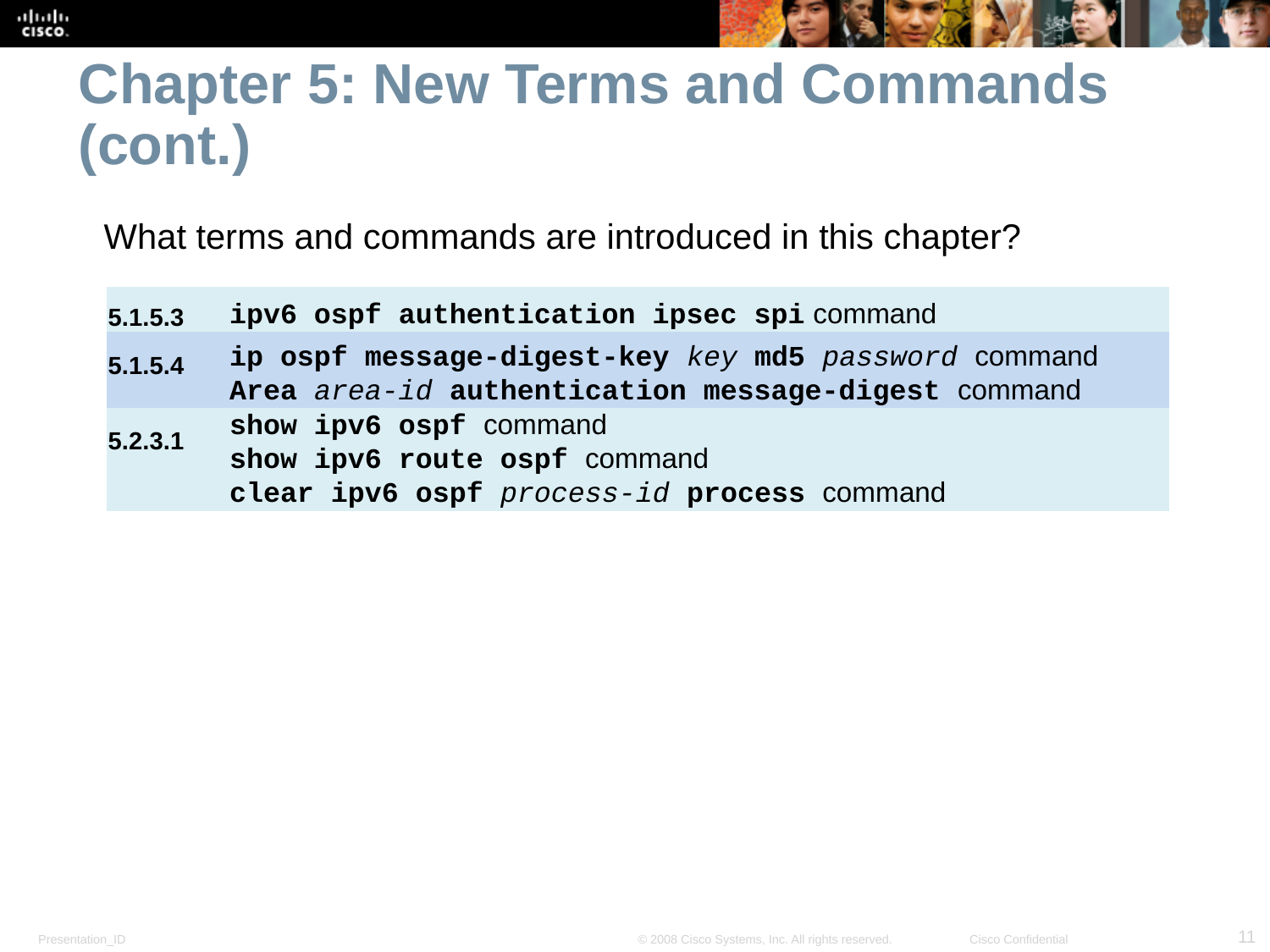

Chapter 5: New Terms and Commands (cont.)
What terms and commands are introduced in this chapter?
| 5.1.5.3 | ipv6 ospf authentication ipsec spi command |
| --- | --- |
| 5.1.5.4 | ip ospf message-digest-key key md5 password command Area area-id authentication message-digest command |
| 5.2.3.1 | show ipv6 ospf command show ipv6 route ospf command clear ipv6 ospf process-id process command |